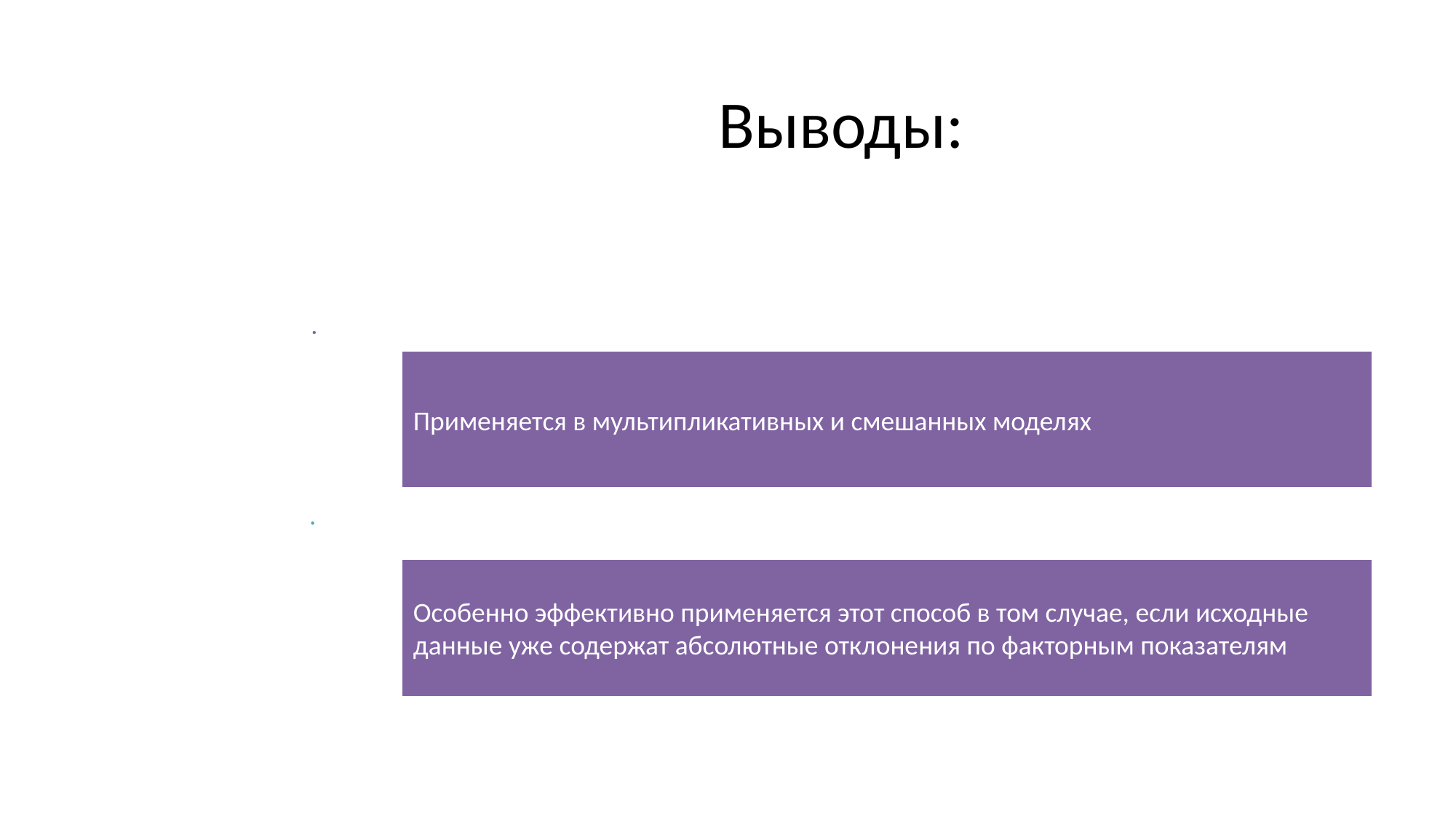

# Выводы:
Применяется в мультипликативных и смешанных моделях
Особенно эффективно применяется этот способ в том случае, если исходные данные уже содержат абсолютные отклонения по факторным показателям